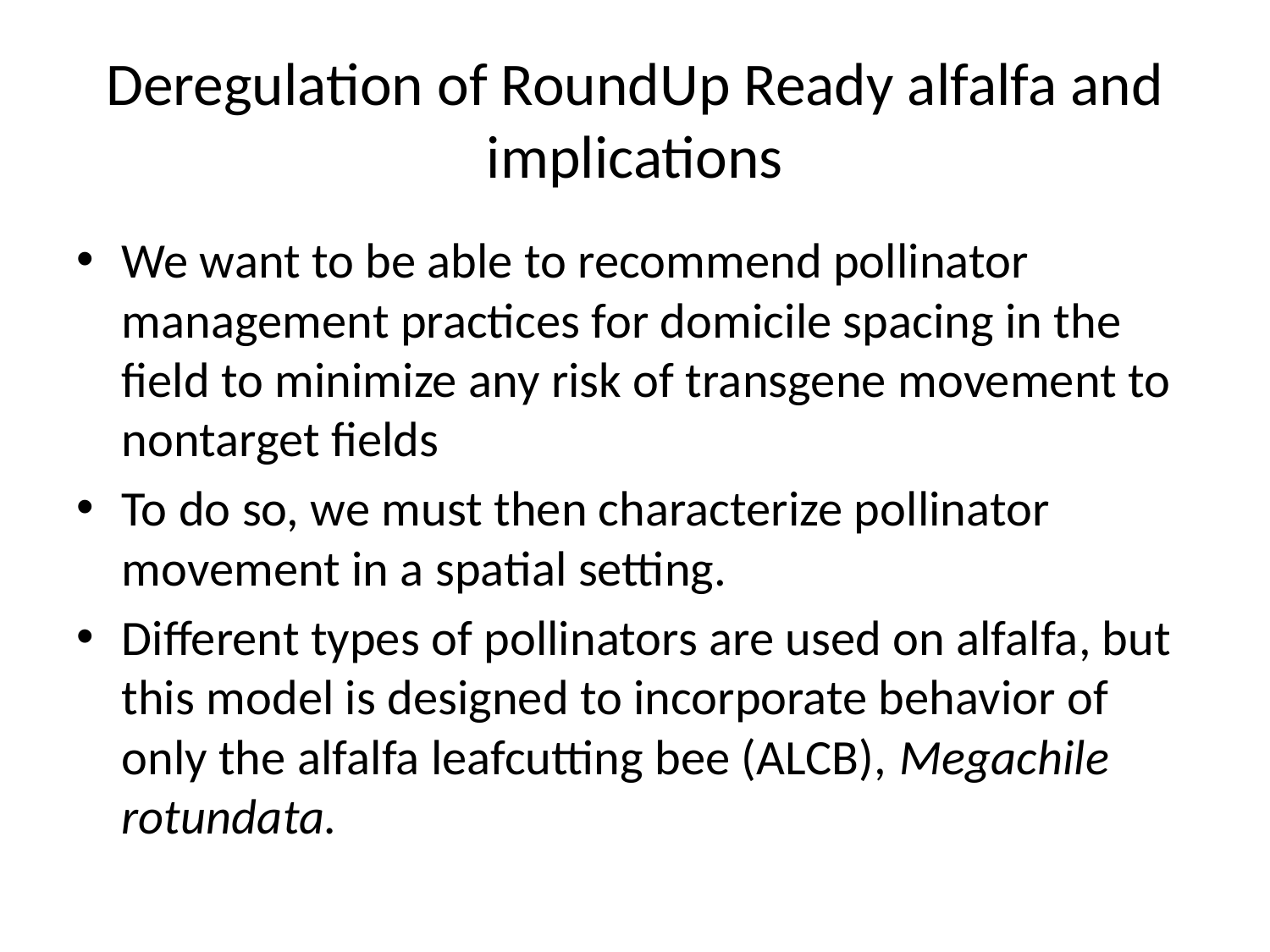

# Deregulation of RoundUp Ready alfalfa and implications
We want to be able to recommend pollinator management practices for domicile spacing in the field to minimize any risk of transgene movement to nontarget fields
To do so, we must then characterize pollinator movement in a spatial setting.
Different types of pollinators are used on alfalfa, but this model is designed to incorporate behavior of only the alfalfa leafcutting bee (ALCB), Megachile rotundata.